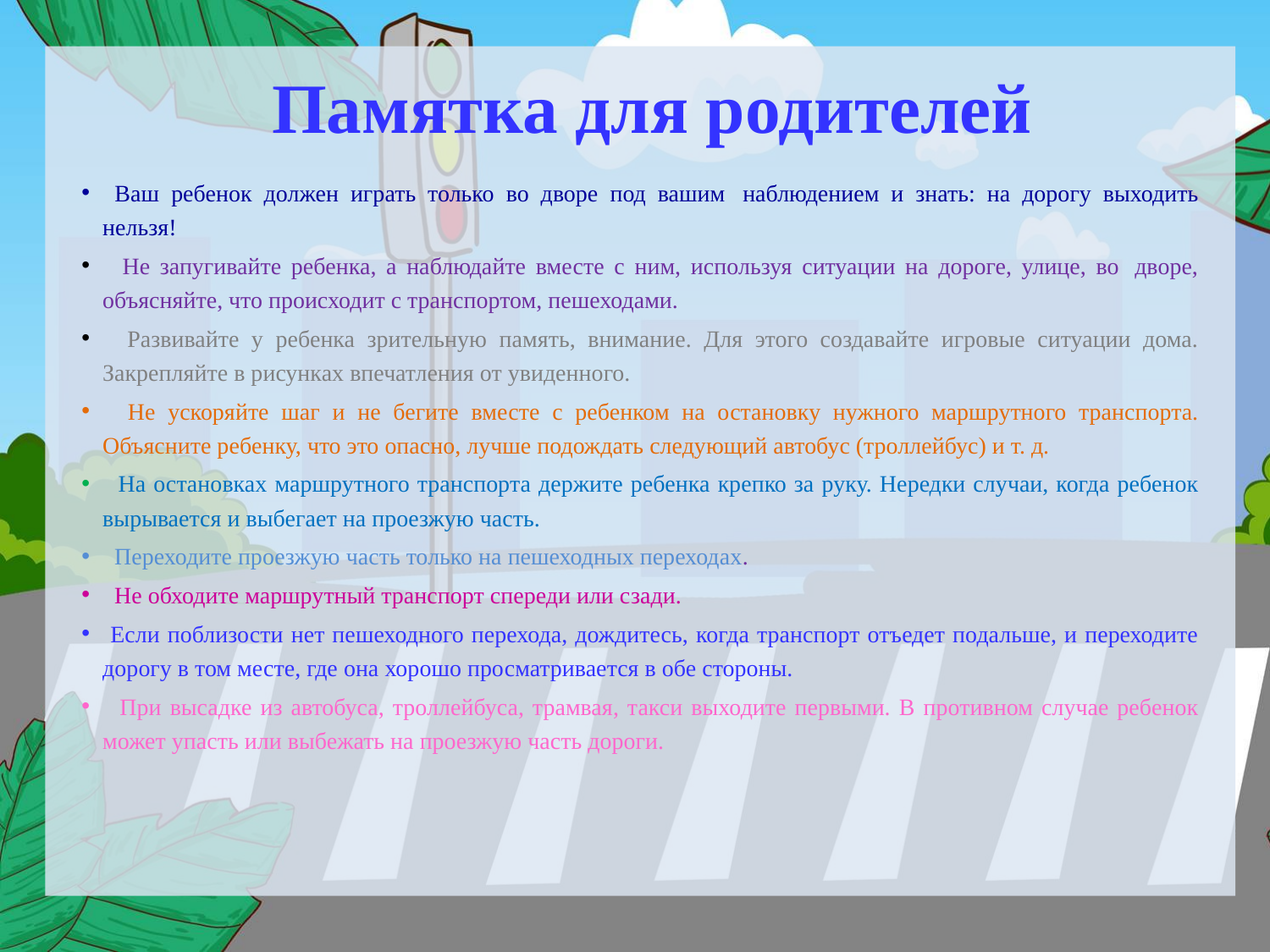

Памятка для родителей
 Ваш ребенок должен играть только во дворе под вашим  наблюдением и знать: на дорогу выходить нельзя!
  Не запугивайте ребенка, а наблюдайте вместе с ним, используя ситуации на дороге, улице, во  дворе, объясняйте, что происходит с транспортом, пешеходами.
  Развивайте у ребенка зрительную память, внимание. Для этого создавайте игровые ситуации дома. Закрепляйте в рисунках впечатления от увиденного.
  Не ускоряйте шаг и не бегите вместе с ребенком на остановку нужного маршрутного транспорта. Объясните ребенку, что это опасно, лучше подождать следующий автобус (троллейбус) и т. д.
  На остановках маршрутного транспорта держите ребенка крепко за руку. Нередки случаи, когда ребенок вырывается и выбегает на проезжую часть.
  Переходите проезжую часть только на пешеходных переходах.
  Не обходите маршрутный транспорт спереди или сзади.
 Если поблизости нет пешеходного перехода, дождитесь, когда транспорт отъедет подальше, и переходите дорогу в том месте, где она хорошо просматривается в обе стороны.
  При высадке из автобуса, троллейбуса, трамвая, такси выходите первыми. В противном случае ребенок может упасть или выбежать на проезжую часть дороги.